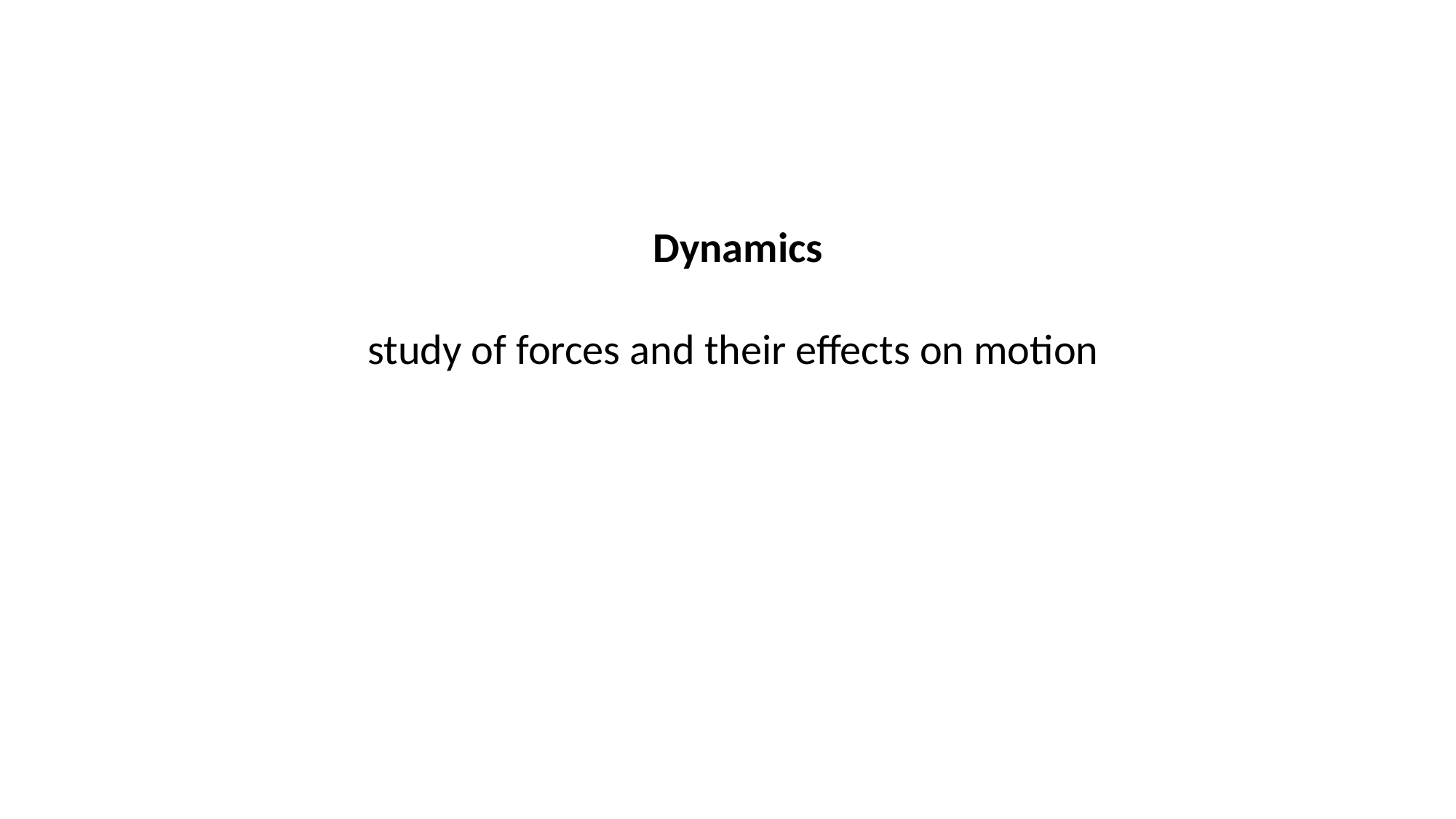

Dynamics

study of forces and their effects on motion